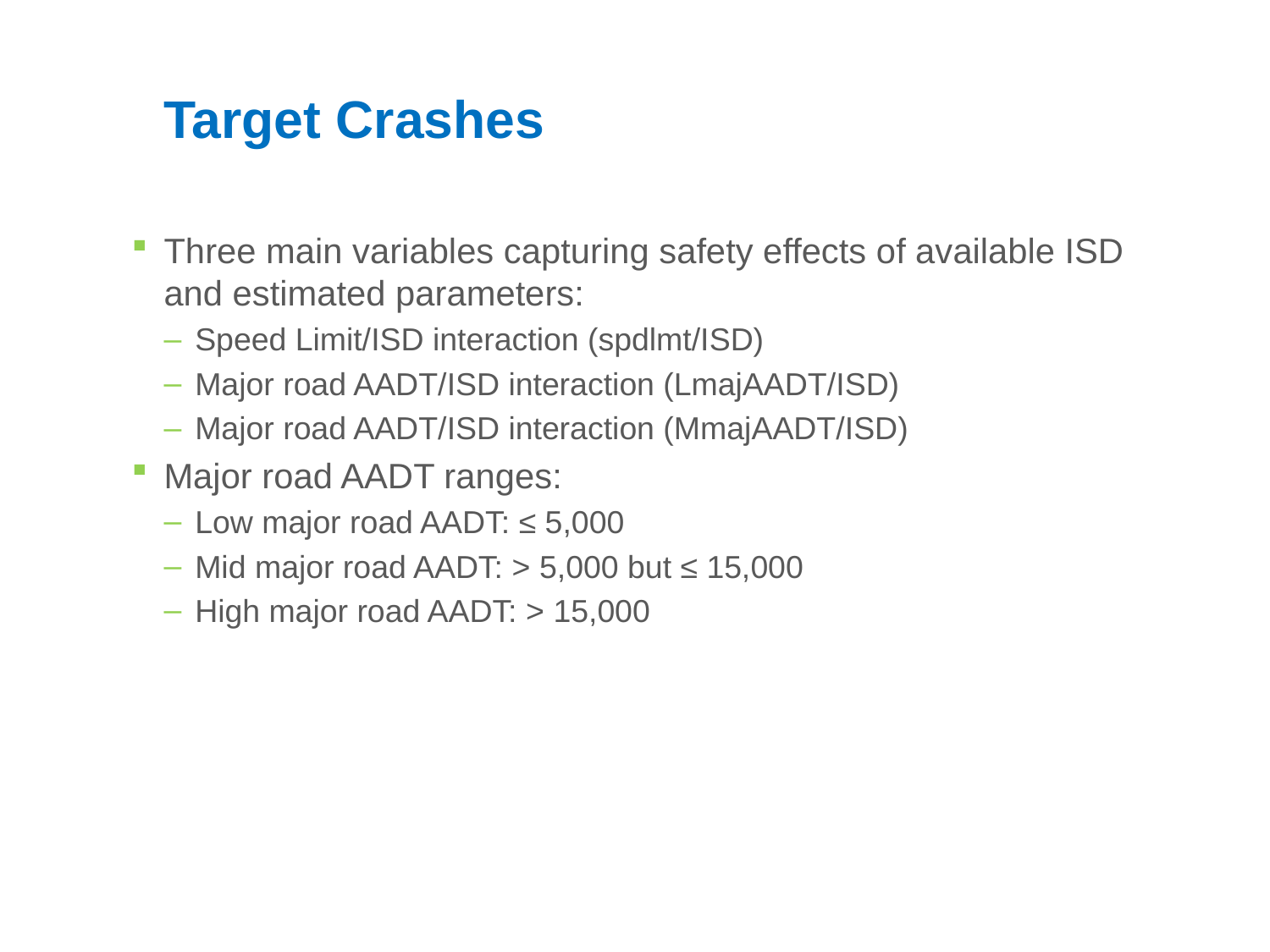

# Target Crashes
Three main variables capturing safety effects of available ISD and estimated parameters:
Speed Limit/ISD interaction (spdlmt/ISD)
Major road AADT/ISD interaction (LmajAADT/ISD)
Major road AADT/ISD interaction (MmajAADT/ISD)
Major road AADT ranges:
Low major road AADT: ≤ 5,000
Mid major road AADT: > 5,000 but ≤ 15,000
High major road AADT: > 15,000